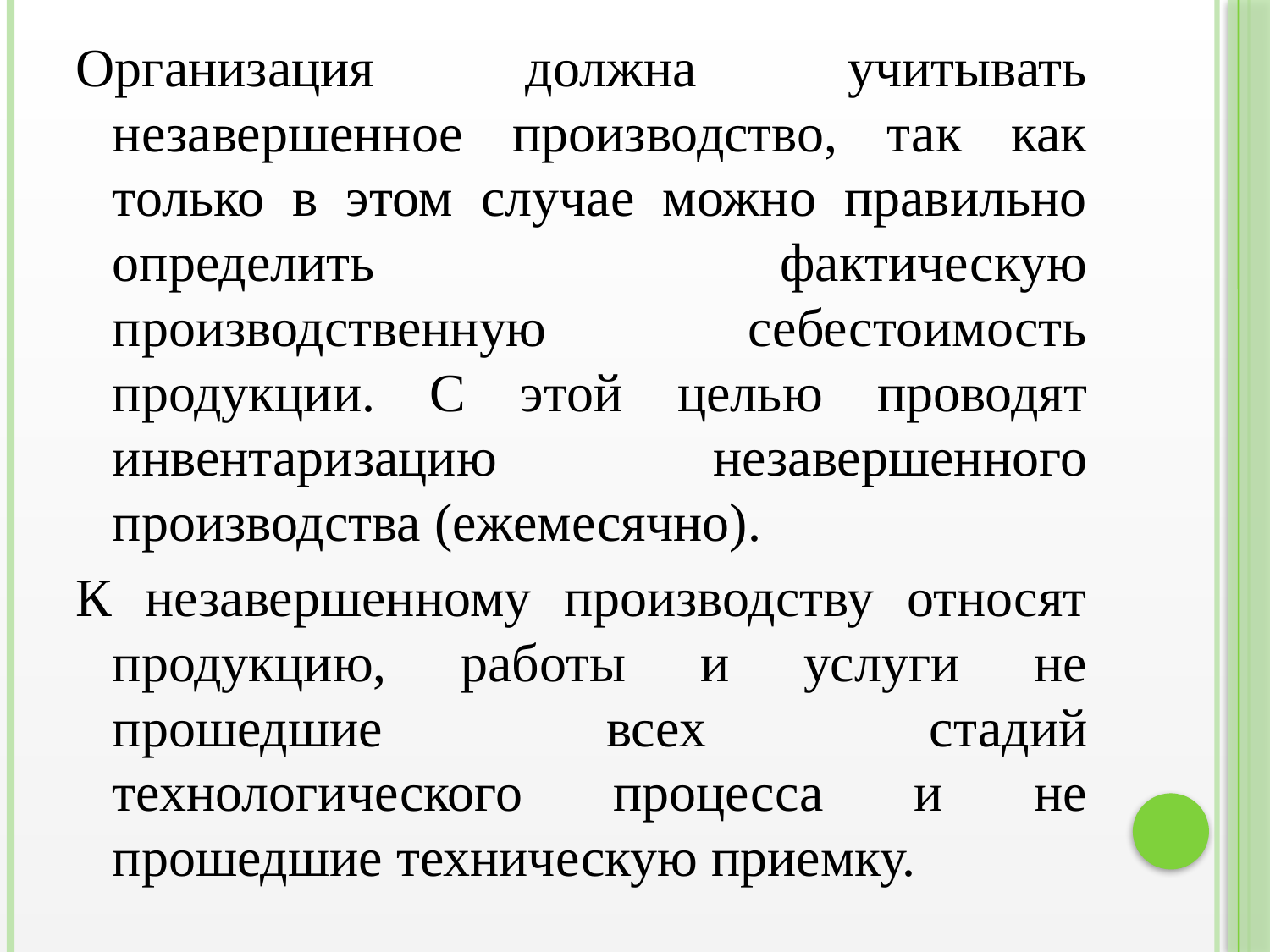

Организация должна учитывать незавершенное производство, так как только в этом случае можно правильно определить фактическую производственную себестоимость продукции. С этой целью проводят инвентаризацию незавершенного производства (ежемесячно).
К незавершенному производству относят продукцию, работы и услуги не прошедшие всех стадий технологического процесса и не прошедшие техническую приемку.